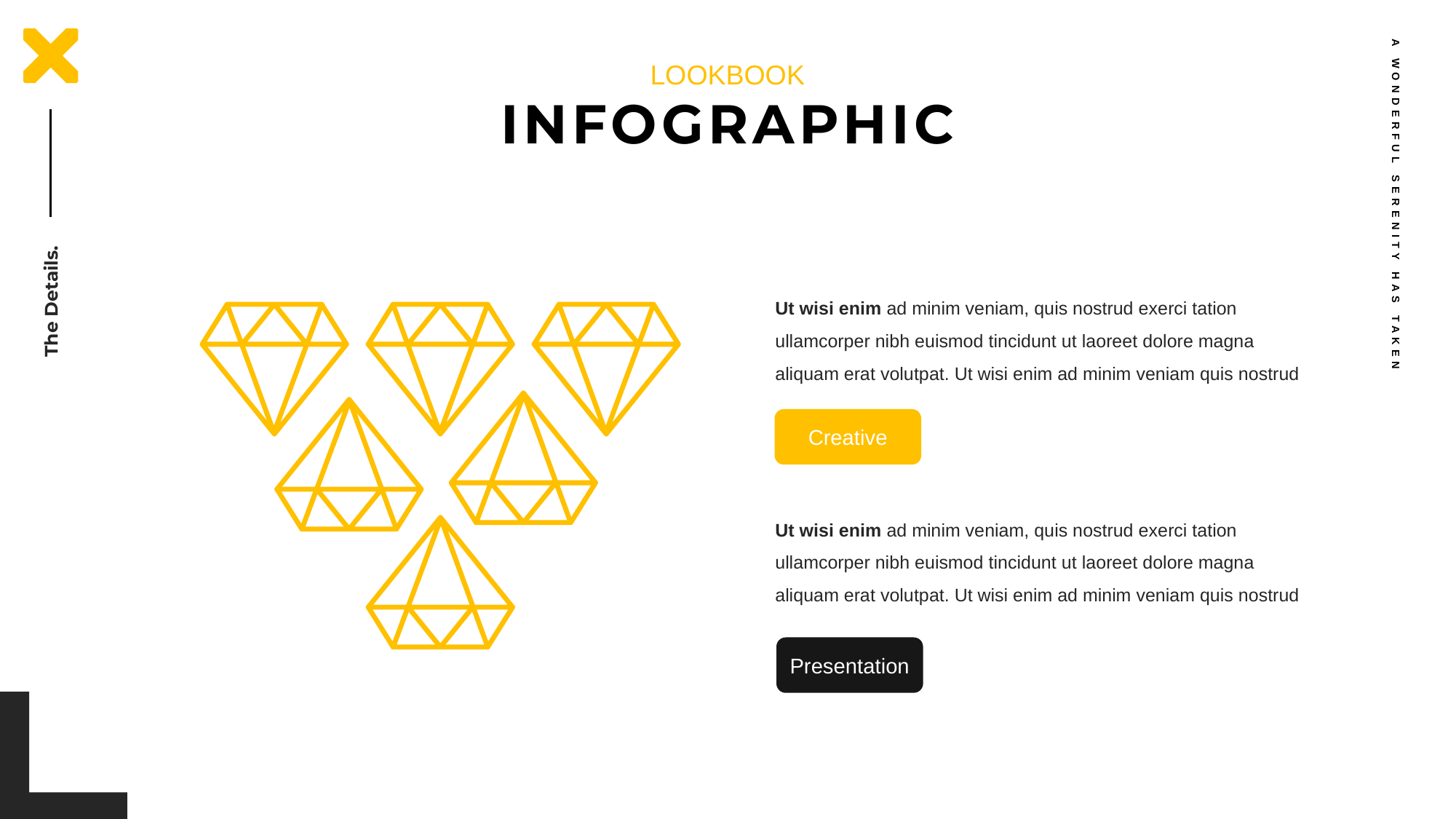

LOOKBOOK
INFOGRAPHIC
A WONDERFUL SERENITY HAS TAKEN
The Details.
Ut wisi enim ad minim veniam, quis nostrud exerci tation ullamcorper nibh euismod tincidunt ut laoreet dolore magna aliquam erat volutpat. Ut wisi enim ad minim veniam quis nostrud

Creative
Ut wisi enim ad minim veniam, quis nostrud exerci tation ullamcorper nibh euismod tincidunt ut laoreet dolore magna aliquam erat volutpat. Ut wisi enim ad minim veniam quis nostrud
Presentation